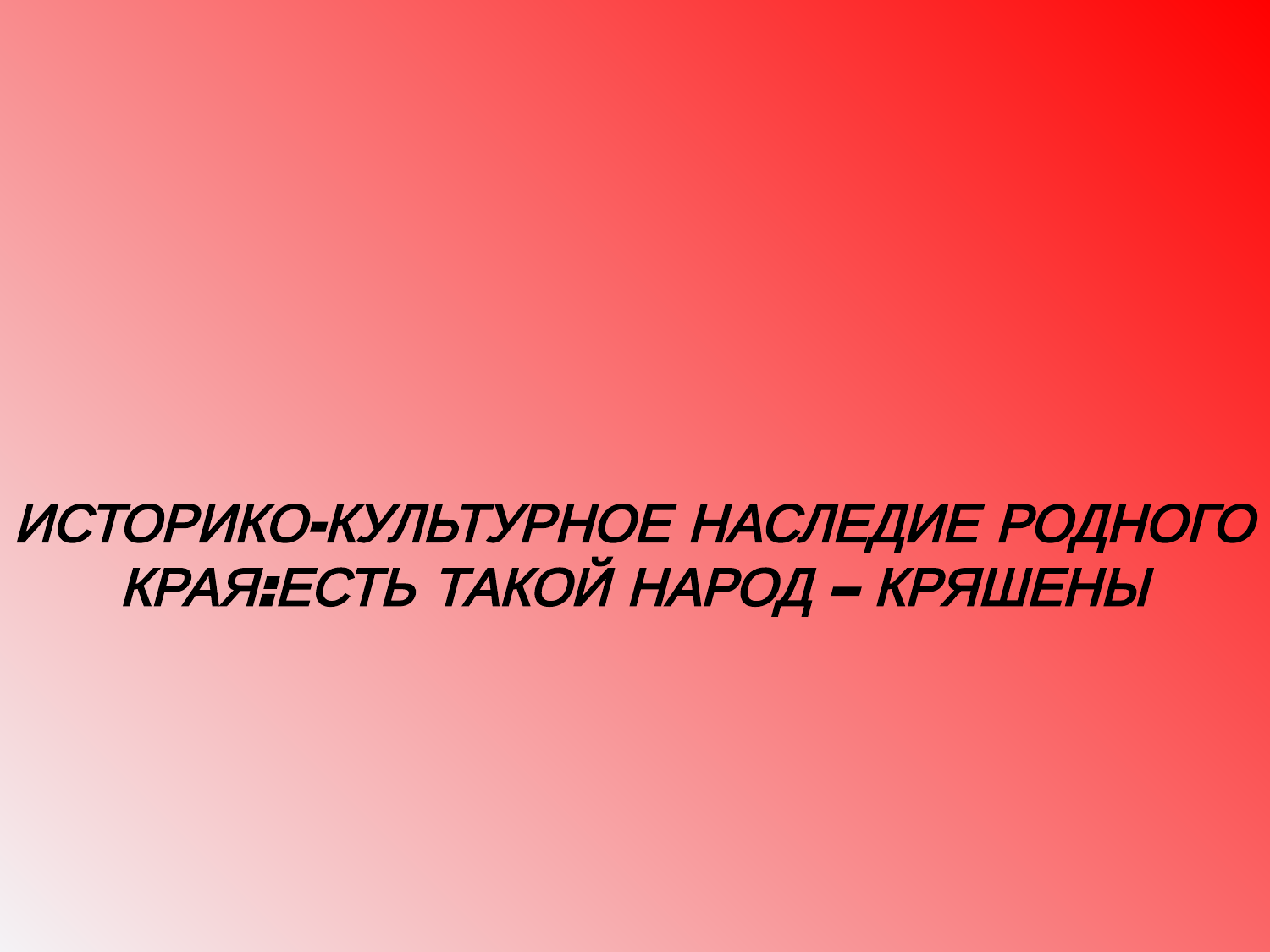

# Историко-культурное наследие родного края:Есть такой народ – кряшены